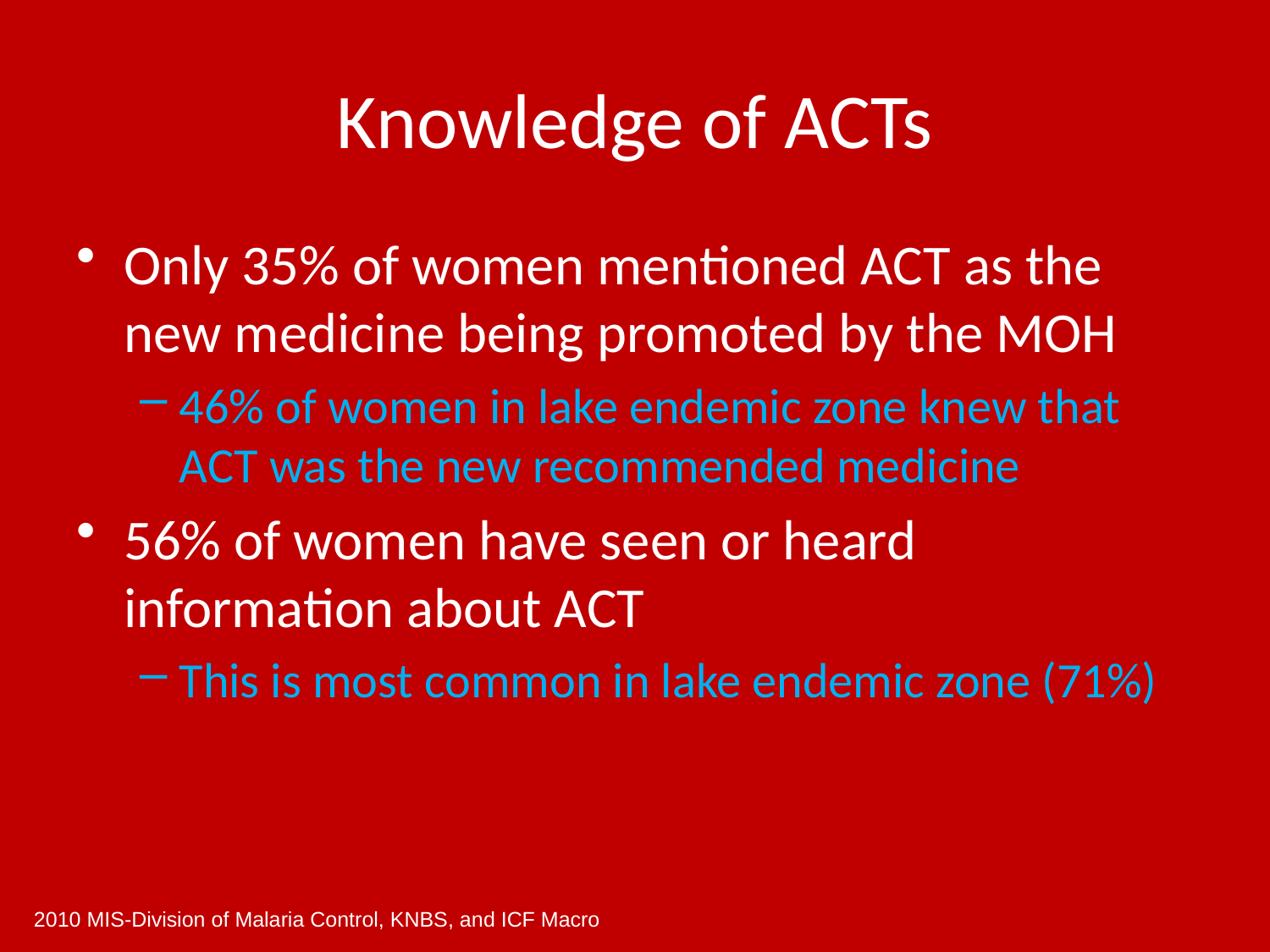

# Knowledge of ACTs
Only 35% of women mentioned ACT as the new medicine being promoted by the MOH
46% of women in lake endemic zone knew that ACT was the new recommended medicine
56% of women have seen or heard information about ACT
This is most common in lake endemic zone (71%)
2010 MIS-Division of Malaria Control, KNBS, and ICF Macro